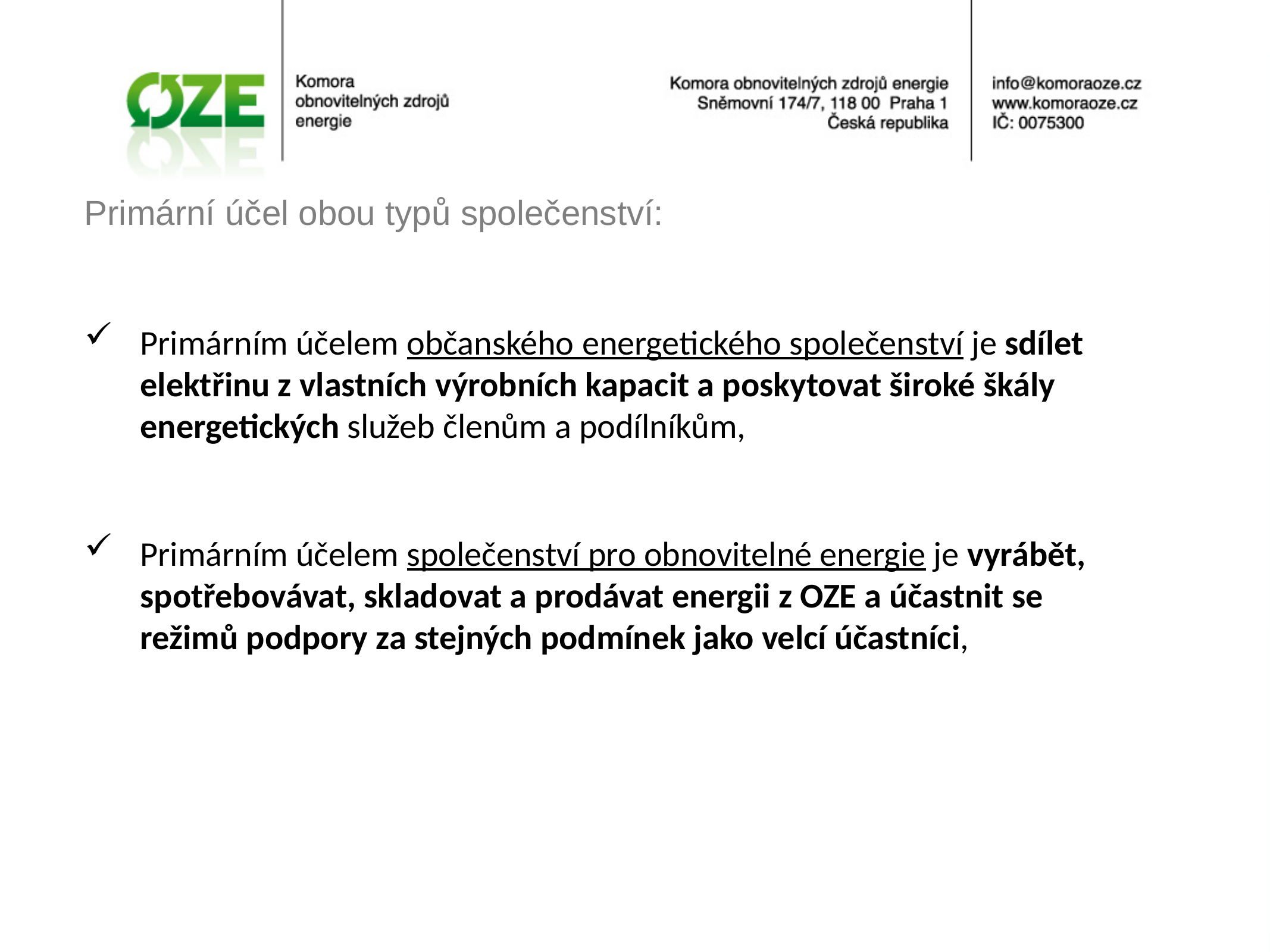

# Primární účel obou typů společenství:

Primárním účelem občanského energetického společenství je sdílet elektřinu z vlastních výrobních kapacit a poskytovat široké škály energetických služeb členům a podílníkům,

Primárním účelem společenství pro obnovitelné energie je vyrábět, spotřebovávat, skladovat a prodávat energii z OZE a účastnit se režimů podpory za stejných podmínek jako velcí účastníci,